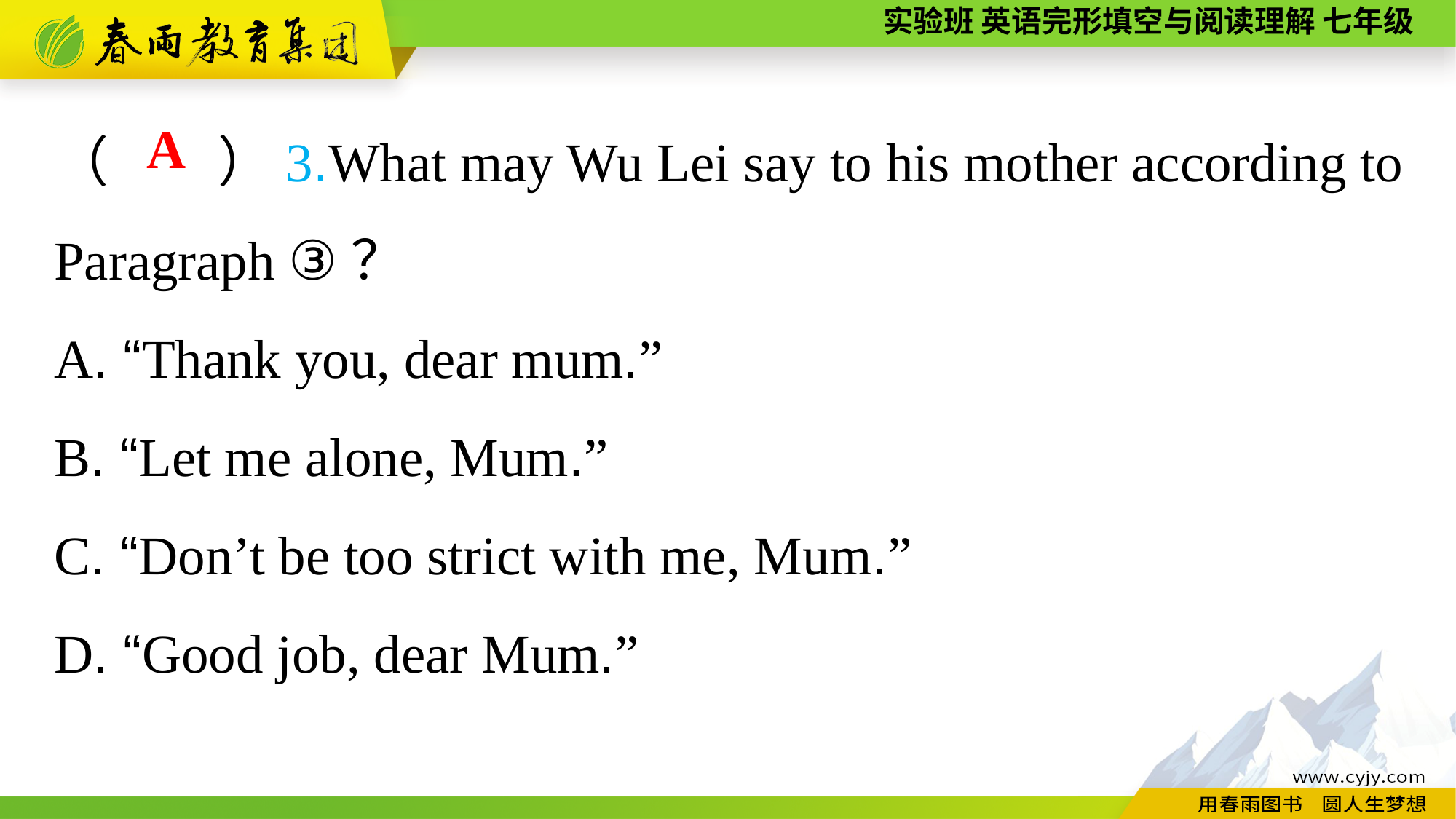

（　　）3.What may Wu Lei say to his mother according to Paragraph ③？
A. “Thank you, dear mum.”
B. “Let me alone, Mum.”
C. “Don’t be too strict with me, Mum.”
D. “Good job, dear Mum.”
A